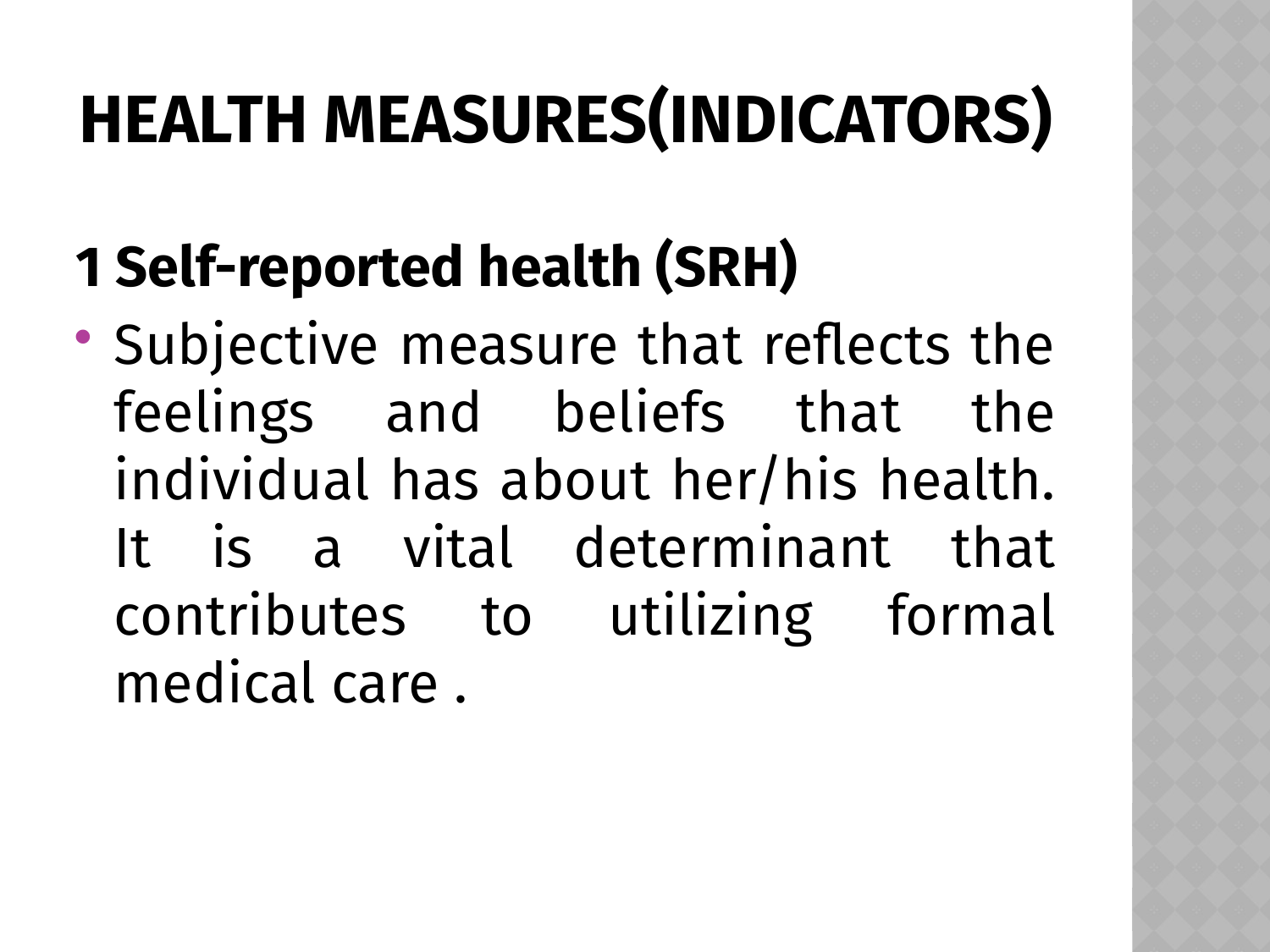

# Health measures(indicators)
1 Self-reported health (SRH)
Subjective measure that reflects the feelings and beliefs that the individual has about her/his health. It is a vital determinant that contributes to utilizing formal medical care .